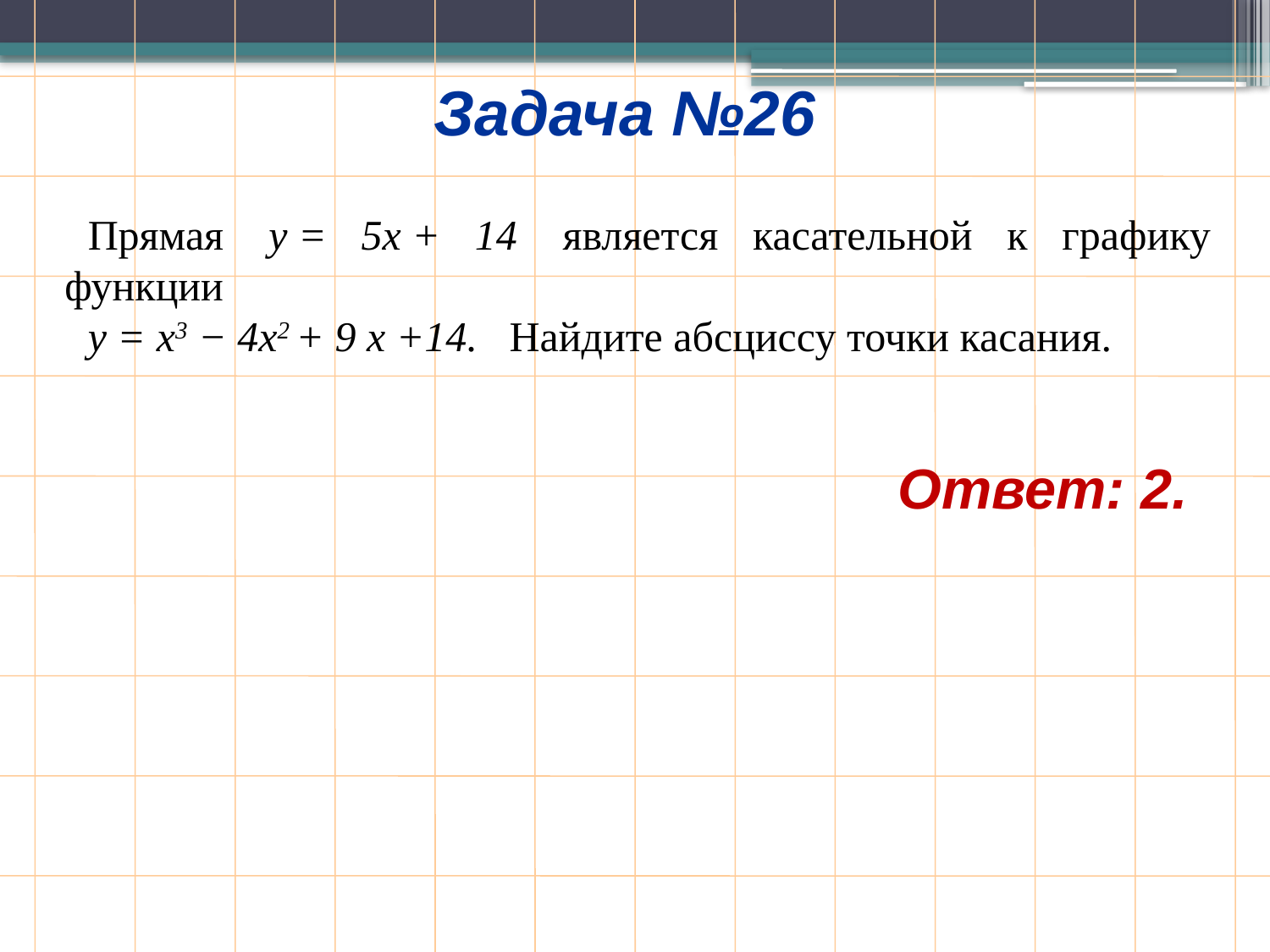

Задача №26

Прямая  y = 5x + 14  является касательной к графику функции
y = x3 − 4x2 + 9 x +14.   Найдите абсциссу точки касания.
Ответ: 2.